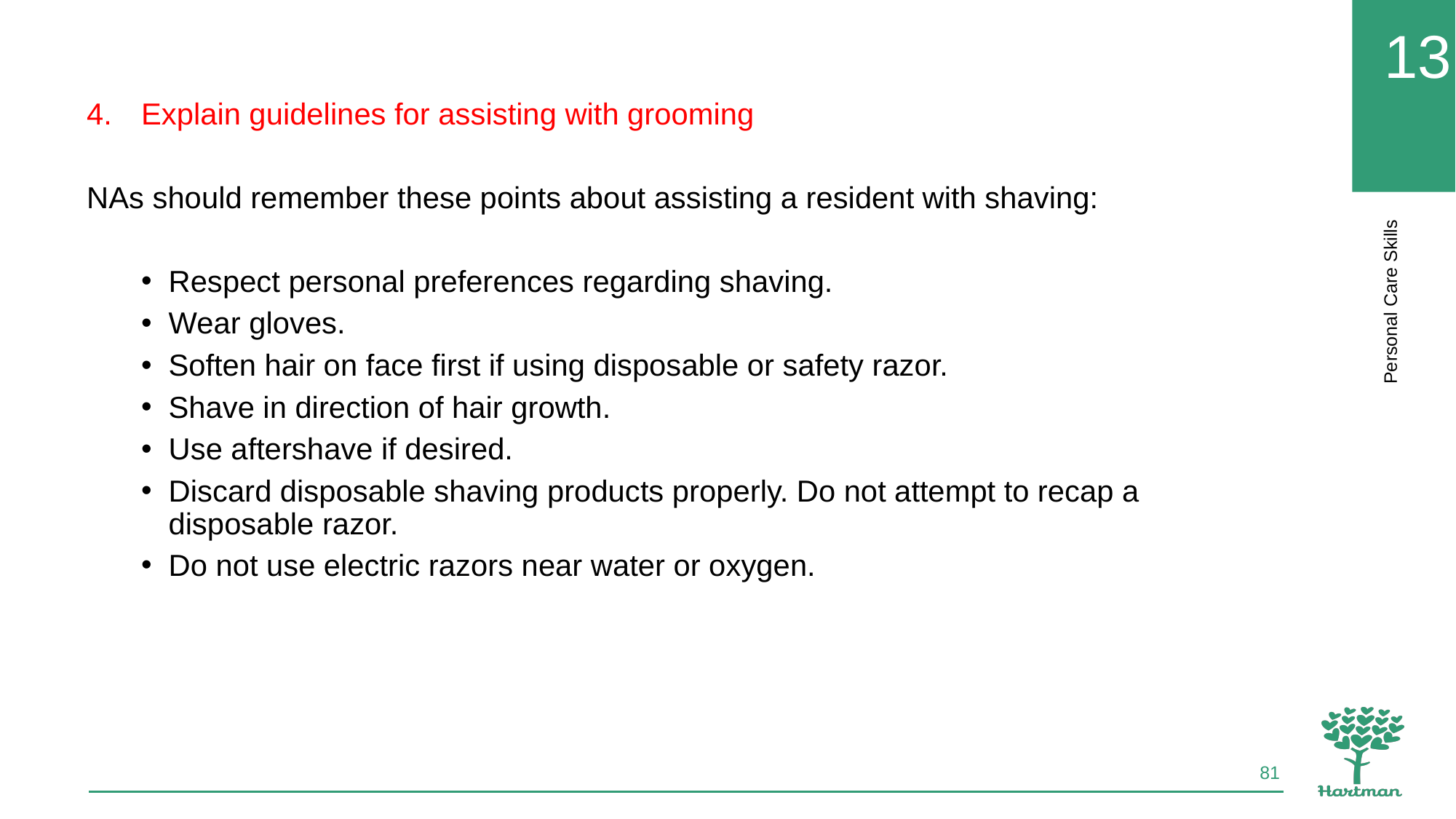

Explain guidelines for assisting with grooming

NAs should remember these points about assisting a resident with shaving:

Respect personal preferences regarding shaving.
Wear gloves.
Soften hair on face first if using disposable or safety razor.
Shave in direction of hair growth.
Use aftershave if desired.
Discard disposable shaving products properly. Do not attempt to recap a disposable razor.
Do not use electric razors near water or oxygen.

81